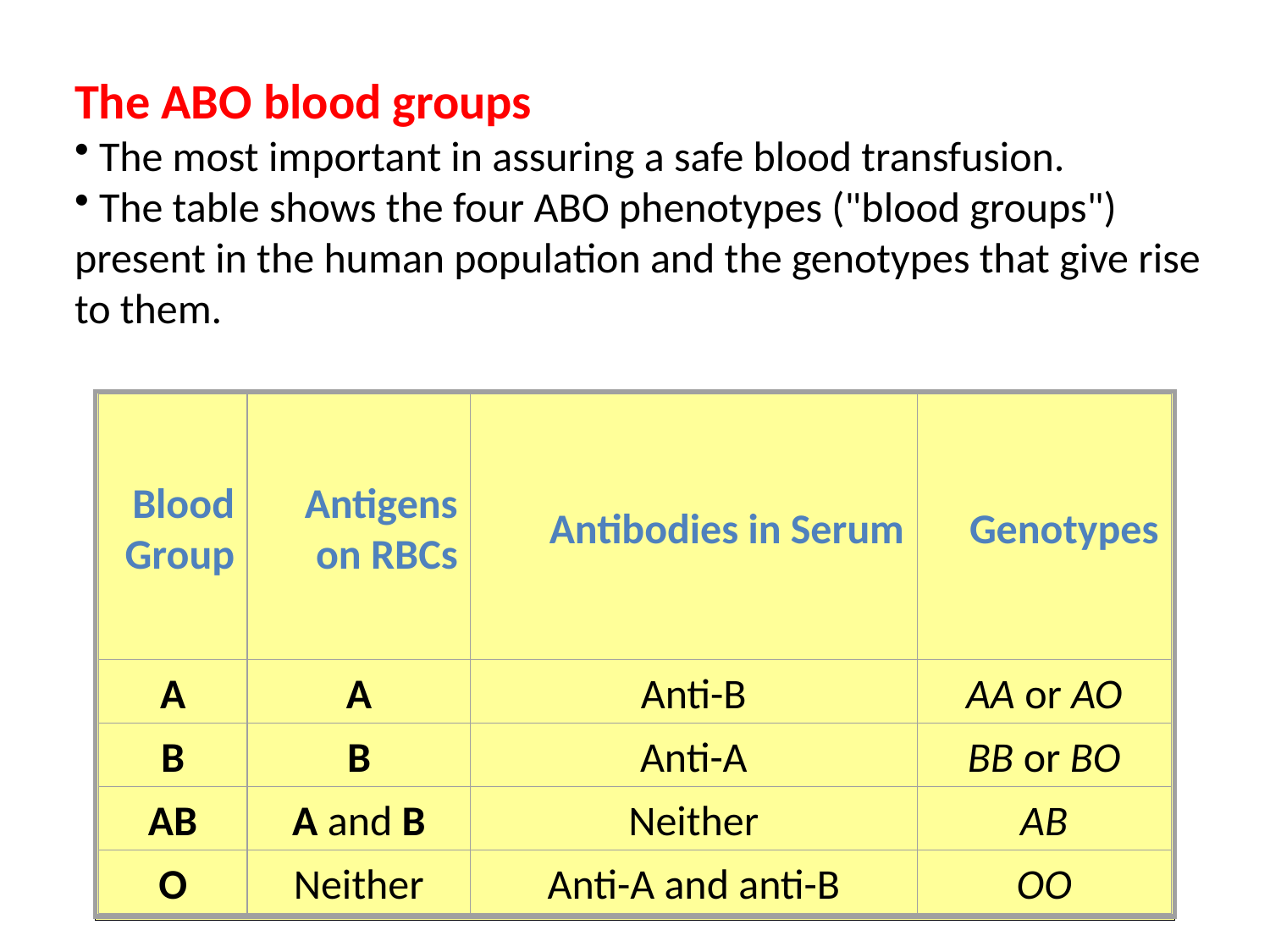

The ABO blood groups
 The most important in assuring a safe blood transfusion.
 The table shows the four ABO phenotypes ("blood groups") present in the human population and the genotypes that give rise to them.

Blood Group

Antigens on RBCs

Antibodies in Serum

Genotypes

A

A

Anti-B

AA or AO

B

B

Anti-A

BB or BO

AB

A and B

Neither

AB

O

Neither

Anti-A and anti-B

OO